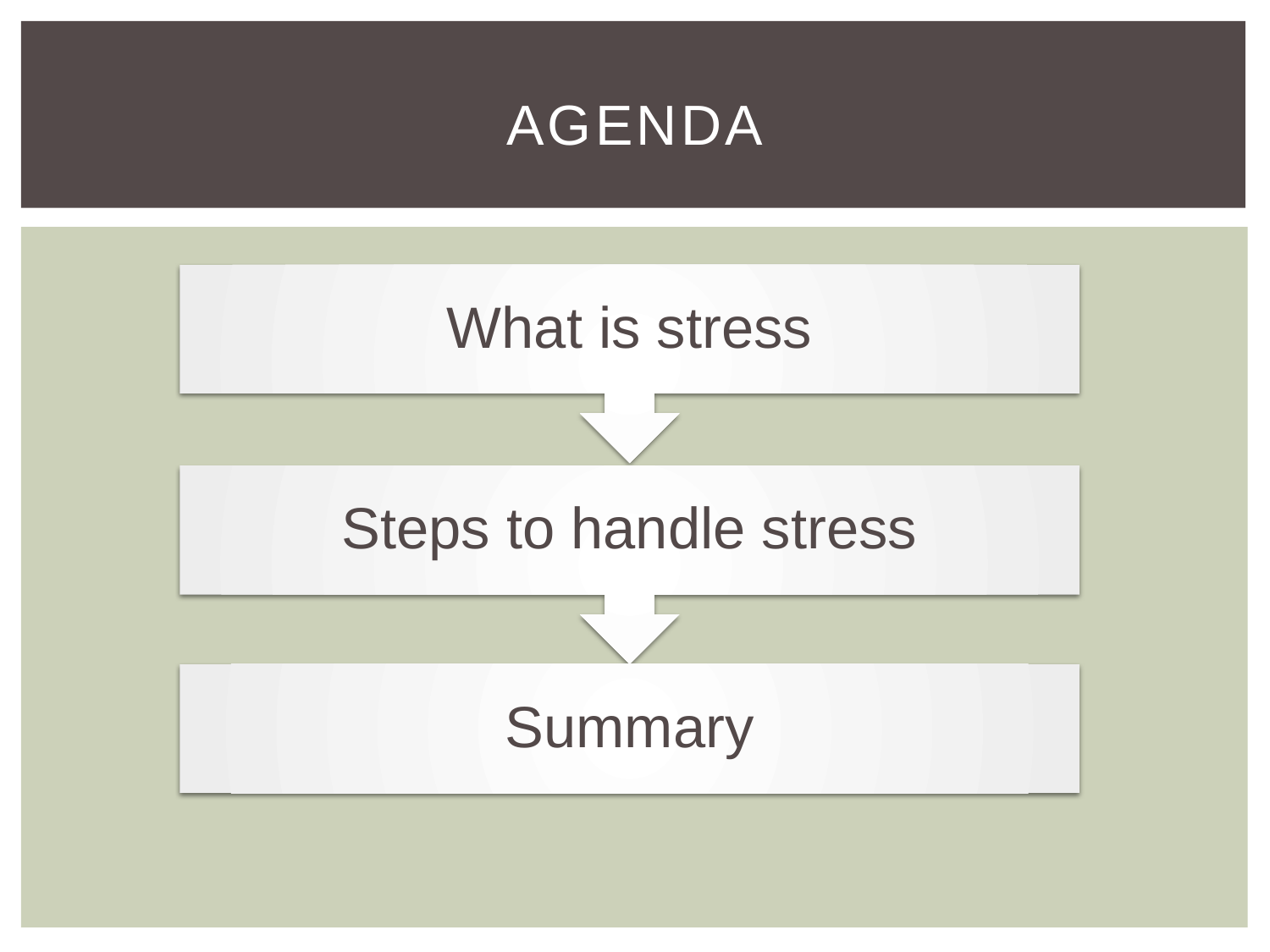

# Agenda
What is stress
Steps to handle stress
Summary